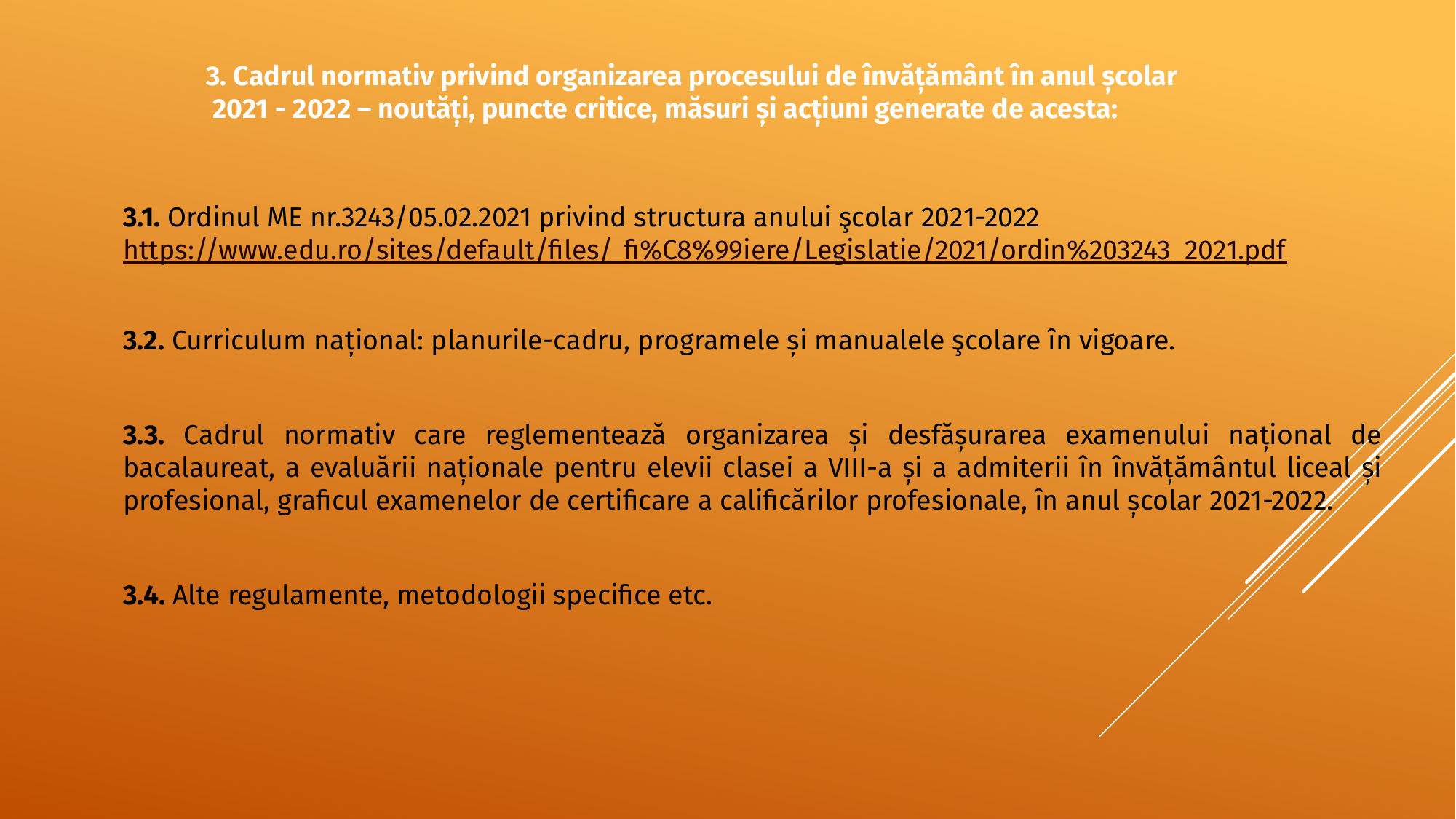

3. Cadrul normativ privind organizarea procesului de învățământ în anul școlar
 2021 - 2022 – noutăți, puncte critice, măsuri și acțiuni generate de acesta:
3.1. Ordinul ME nr.3243/05.02.2021 privind structura anului şcolar 2021-2022 https://www.edu.ro/sites/default/files/_fi%C8%99iere/Legislatie/2021/ordin%203243_2021.pdf

3.2. Curriculum național: planurile-cadru, programele și manualele şcolare în vigoare.

3.3. Cadrul normativ care reglementează organizarea și desfășurarea examenului național de bacalaureat, a evaluării naționale pentru elevii clasei a VIII-a și a admiterii în învățământul liceal și profesional, graficul examenelor de certificare a calificărilor profesionale, în anul școlar 2021-2022.

3.4. Alte regulamente, metodologii specifice etc.